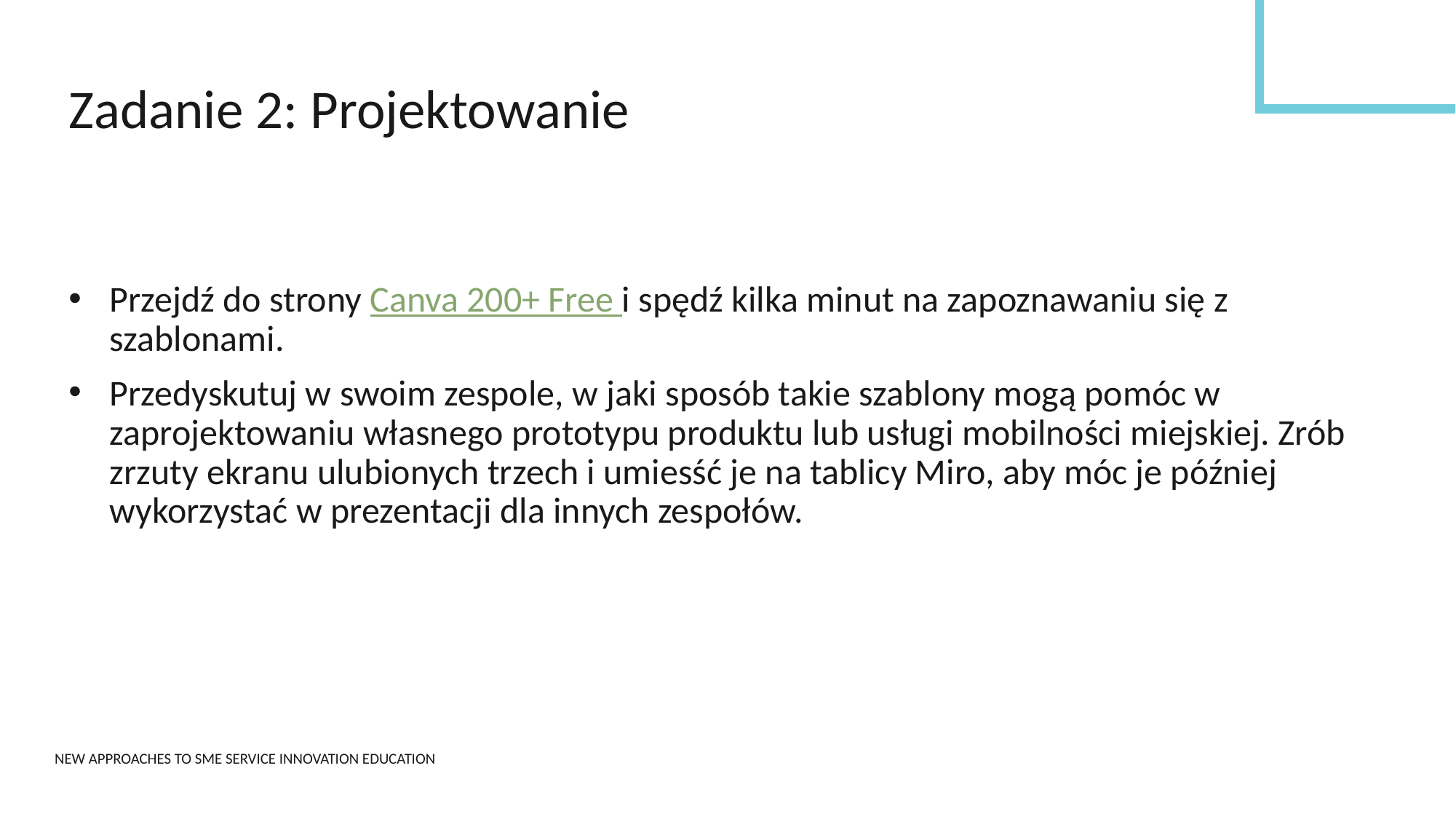

Zadanie 2: Projektowanie
Przejdź do strony Canva 200+ Free i spędź kilka minut na zapoznawaniu się z szablonami.
Przedyskutuj w swoim zespole, w jaki sposób takie szablony mogą pomóc w zaprojektowaniu własnego prototypu produktu lub usługi mobilności miejskiej. Zrób zrzuty ekranu ulubionych trzech i umiesść je na tablicy Miro, aby móc je później wykorzystać w prezentacji dla innych zespołów.